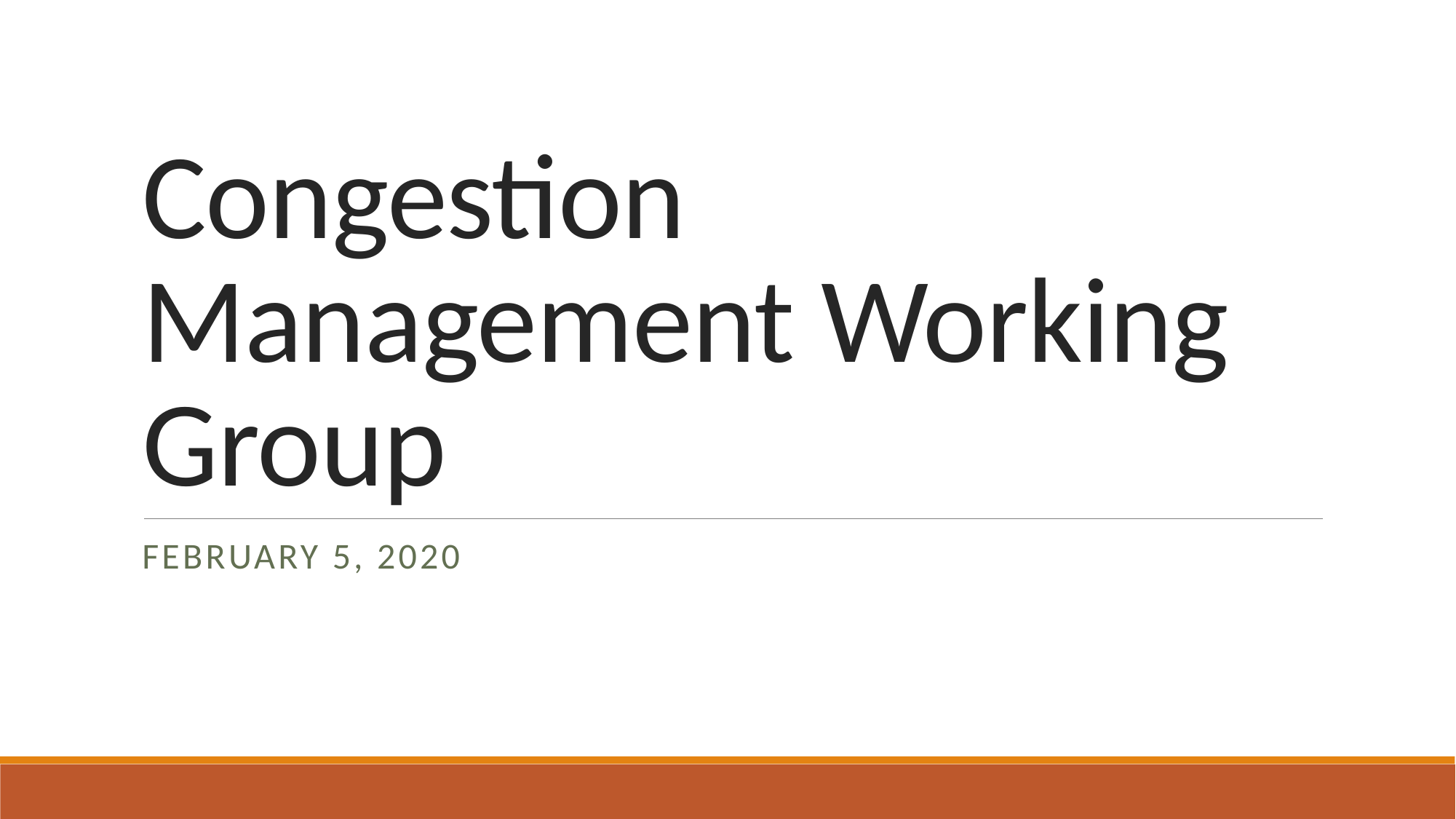

# Congestion Management Working Group
February 5, 2020